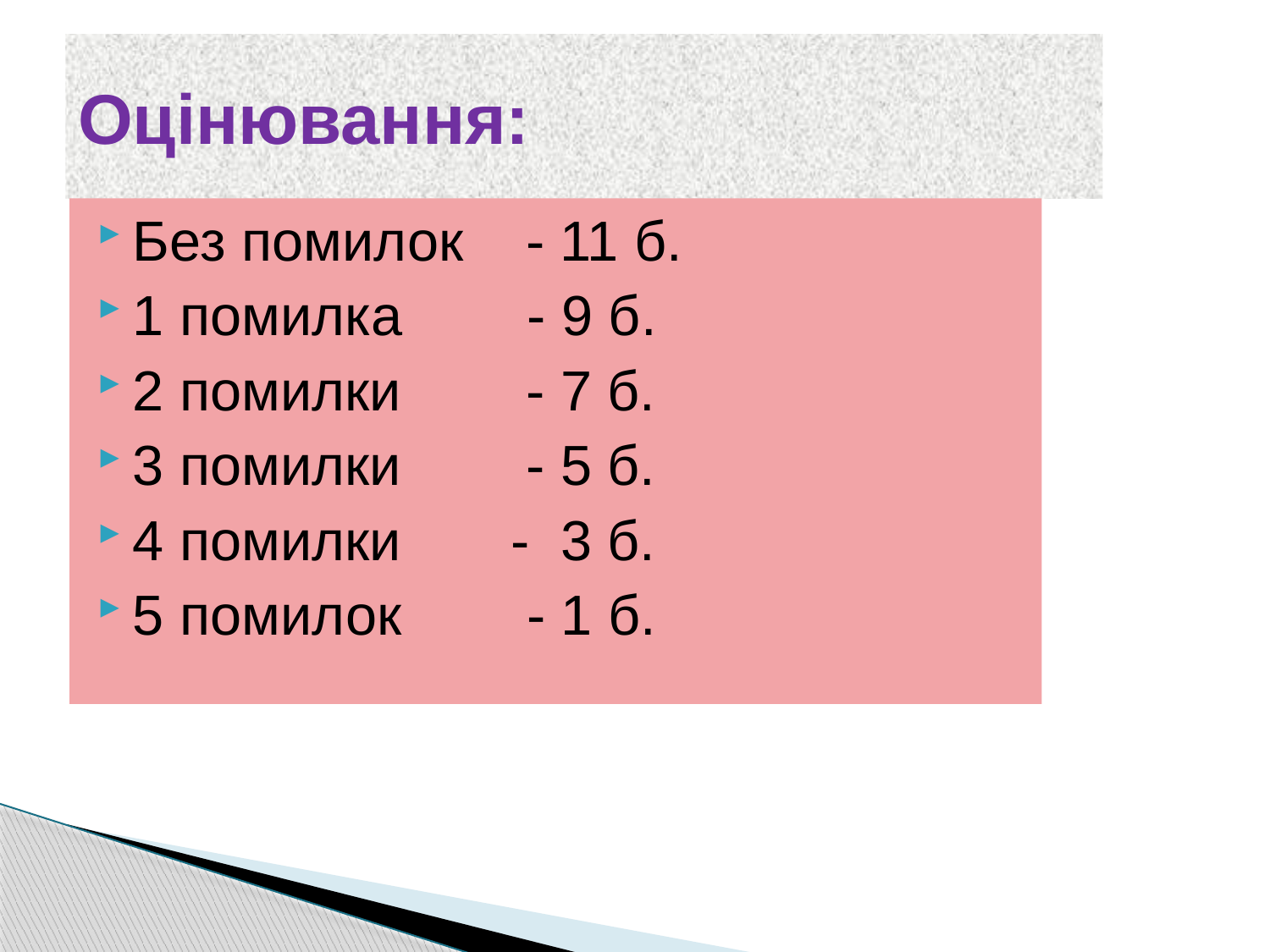

Оцінювання:
#
Без помилок    - 11 б.
1 помилка        - 9 б.
2 помилки        - 7 б.
3 помилки        - 5 б.
4 помилки       -  3 б.
5 помилок        - 1 б.